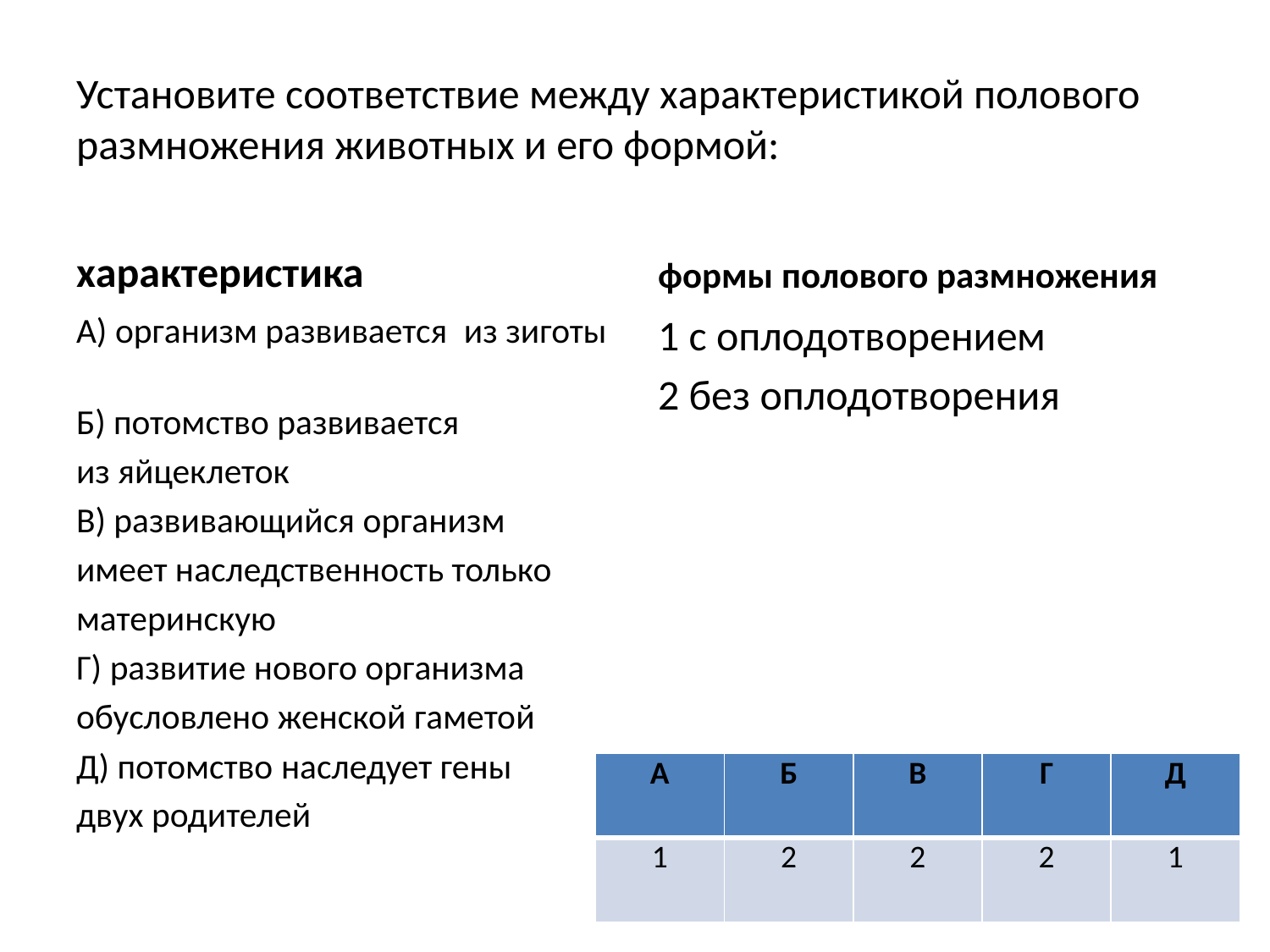

# Установите соответствие между характеристикой полового размножения животных и его формой:
характеристика
формы полового размножения
А) организм развивается  из зиготы
Б) потомство развивается
из яйцеклеток
В) развивающийся организм
имеет наследственность только
материнскую
Г) развитие нового организма
обусловлено женской гаметой
Д) потомство наследует гены
двух родителей

1 с оплодотворением
2 без оплодотворения
| А | Б | В | Г | Д |
| --- | --- | --- | --- | --- |
| 1 | 2 | 2 | 2 | 1 |